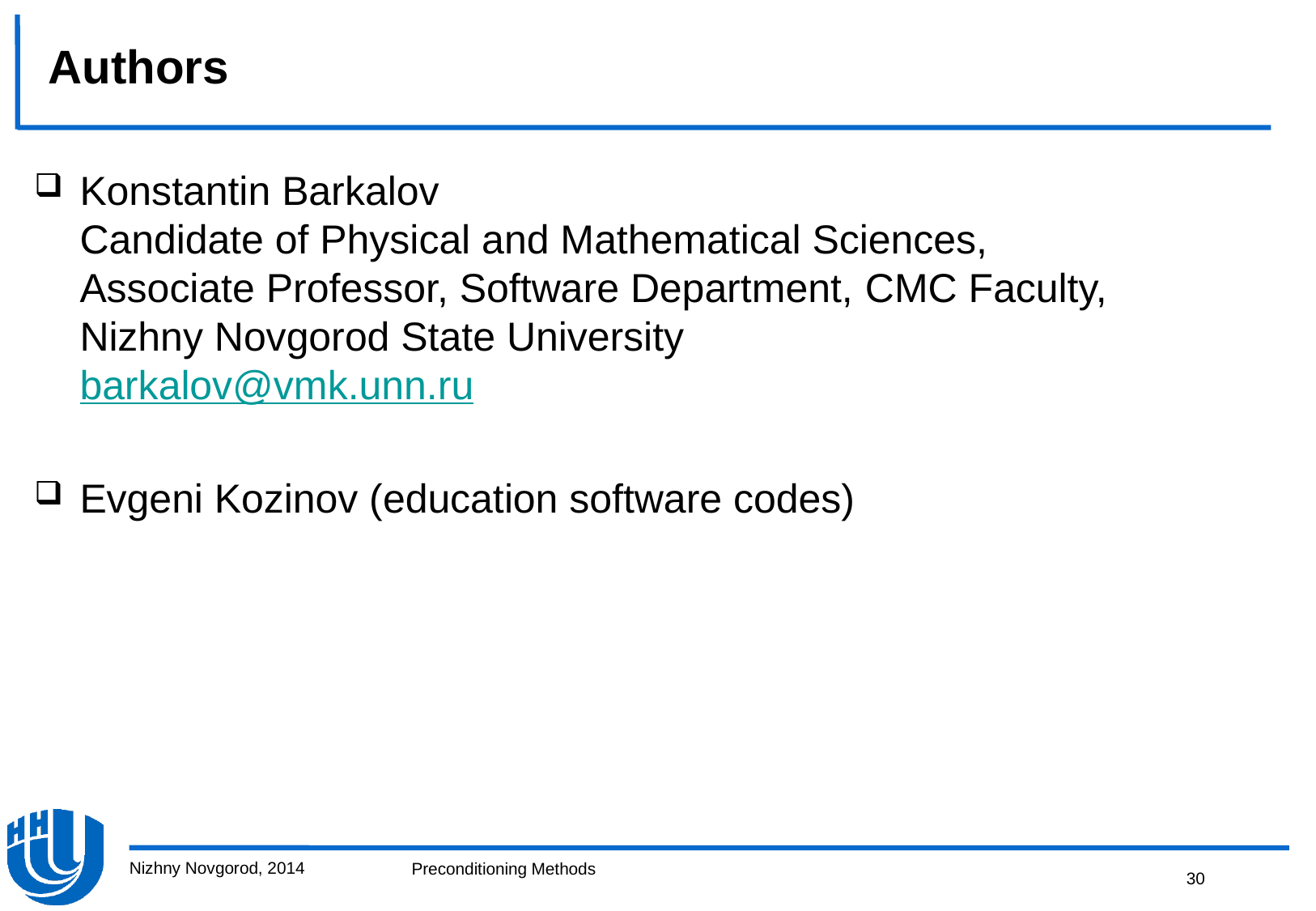

# Authors
Konstantin Barkalov
Candidate of Physical and Mathematical Sciences,
Associate Professor, Software Department, CMC Faculty,
Nizhny Novgorod State University
barkalov@vmk.unn.ru

Evgeni Kozinov (education software codes)

Nizhny Novgorod, 2014
30
Preconditioning Methods